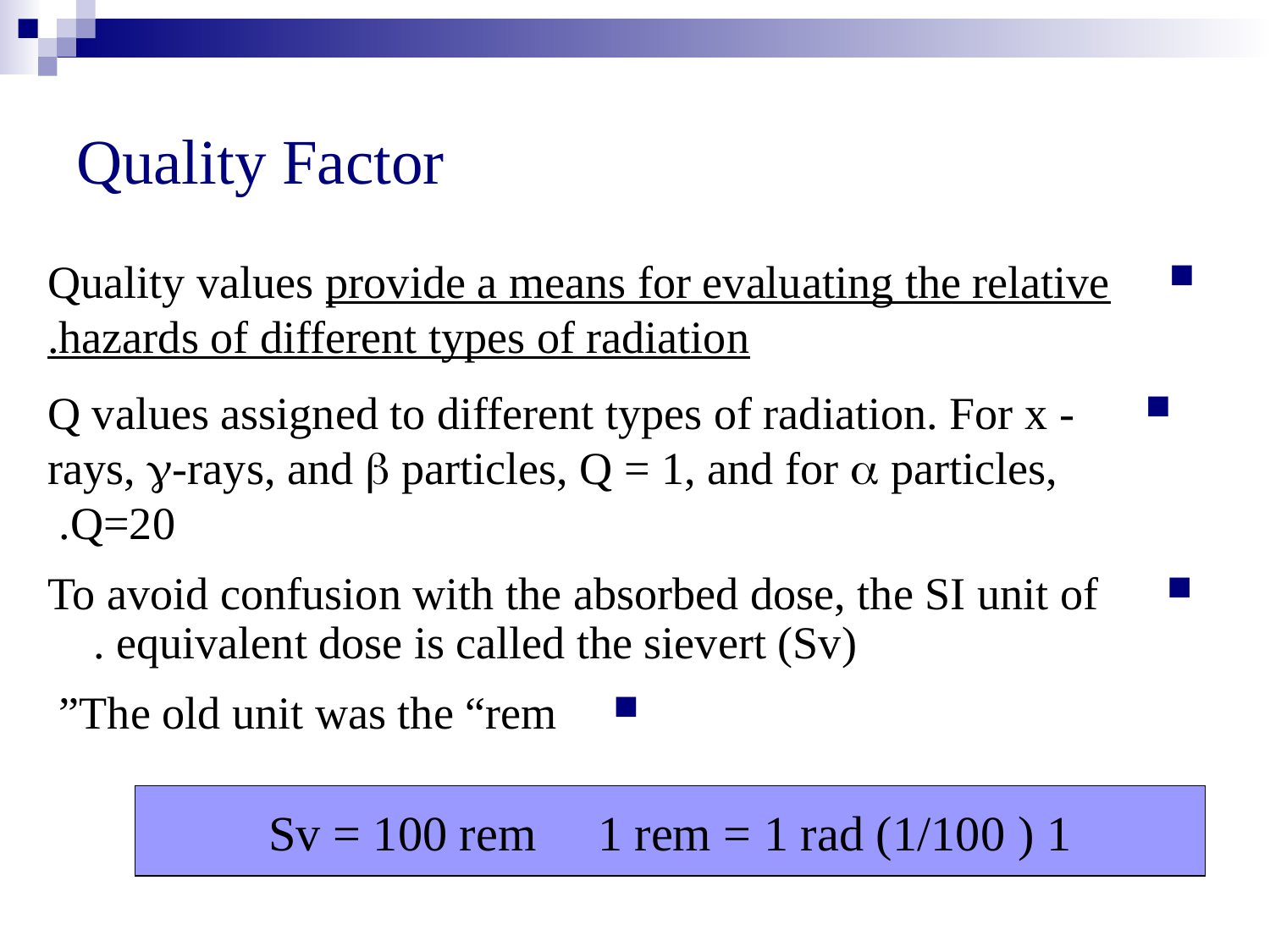

# Quality Factor
Quality values provide a means for evaluating the relative hazards of different types of radiation.

 Q values assigned to different types of radiation. For x -rays, γ-rays, and β particles, Q = 1, and for α particles, Q=20.

   To avoid confusion with the absorbed dose, the SI unit of   equivalent dose is called the sievert (Sv).

   The old unit was the “rem”
1 Sv = 100 rem     1 rem = 1 rad (1/100 )